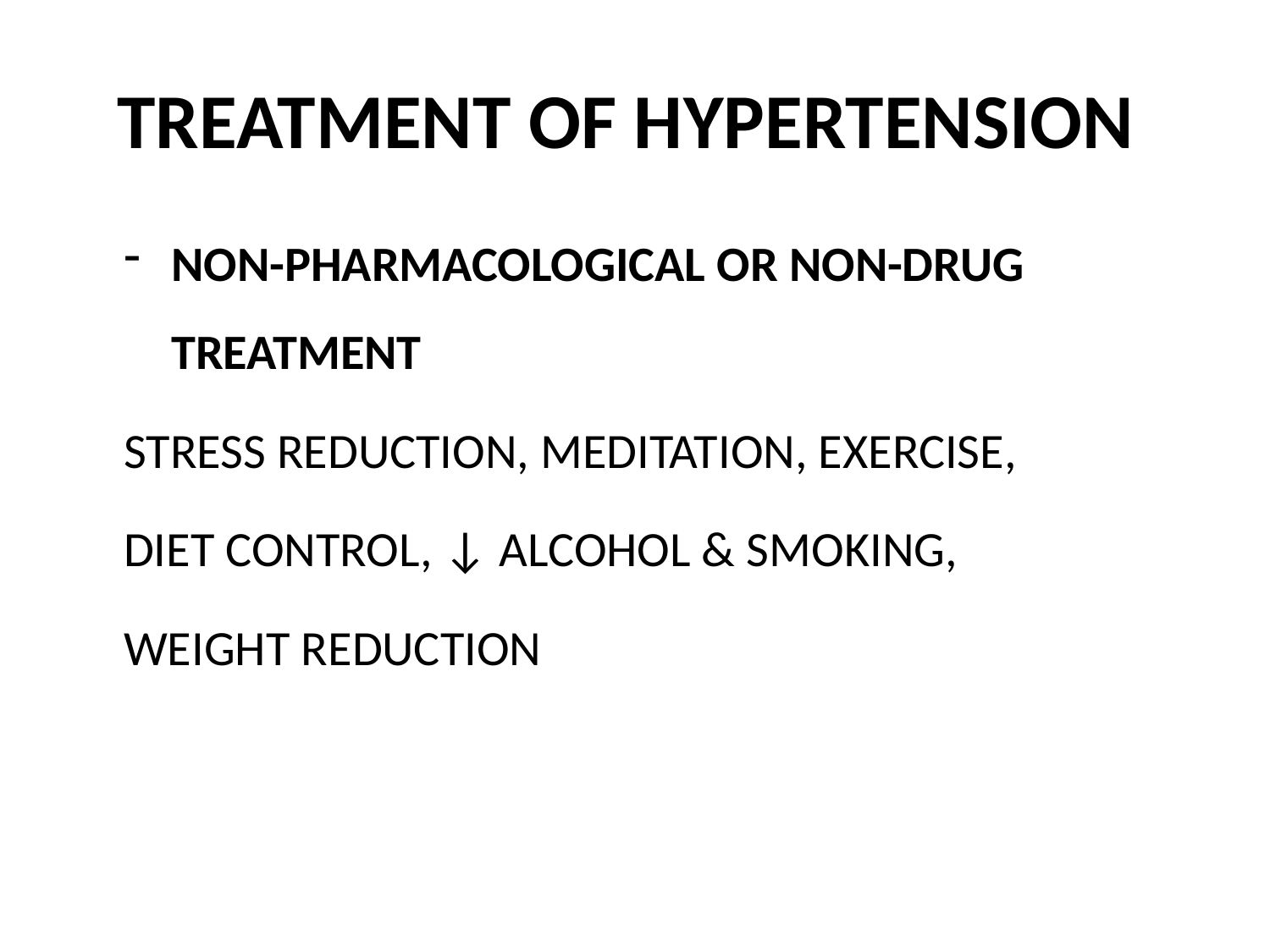

# TREATMENT OF HYPERTENSION
NON-PHARMACOLOGICAL OR NON-DRUG TREATMENT
STRESS REDUCTION, MEDITATION, EXERCISE,
DIET CONTROL, ↓ ALCOHOL & SMOKING,
WEIGHT REDUCTION